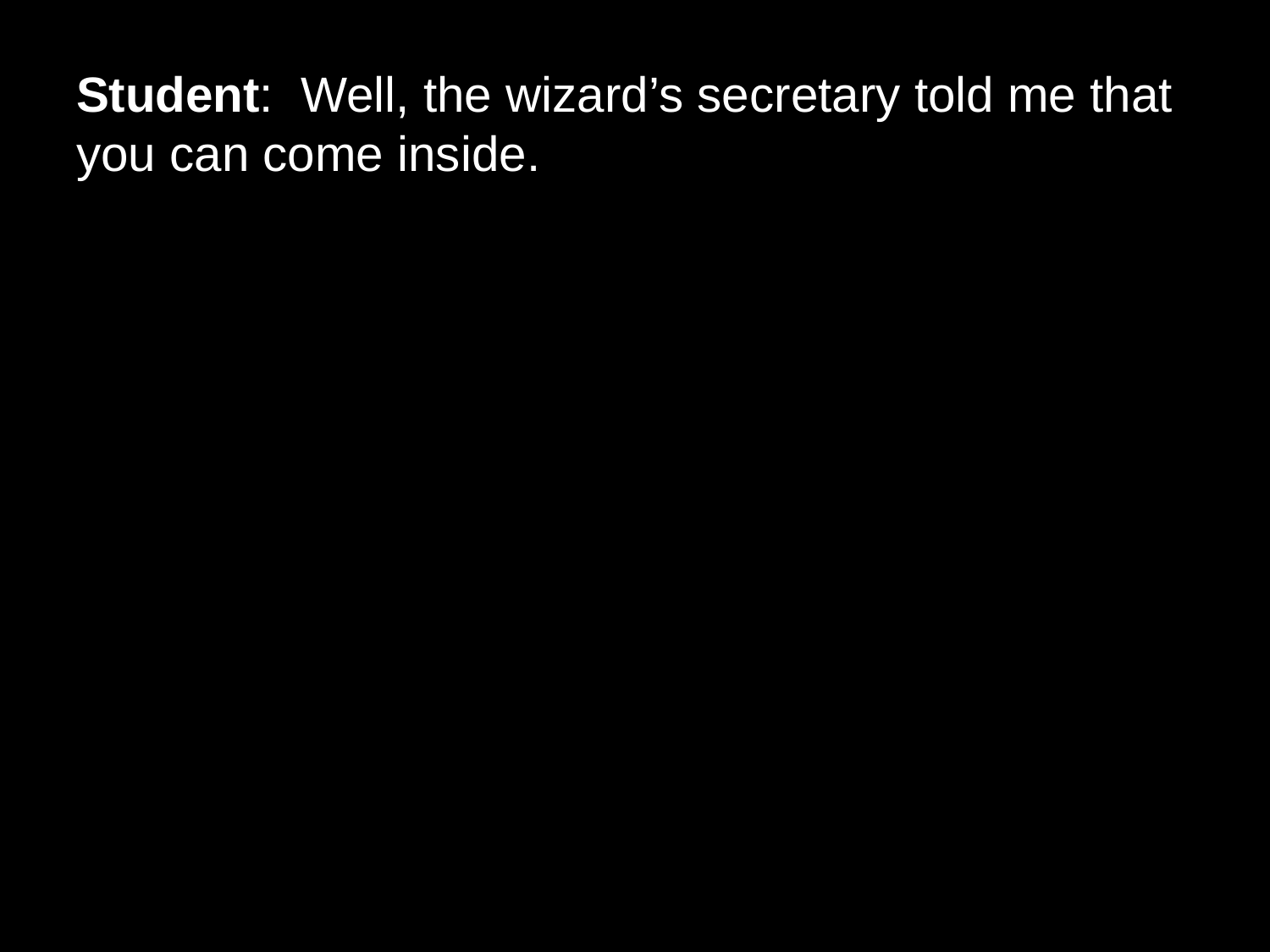

# Student:  Well, the wizard’s secretary told me that you can come inside.